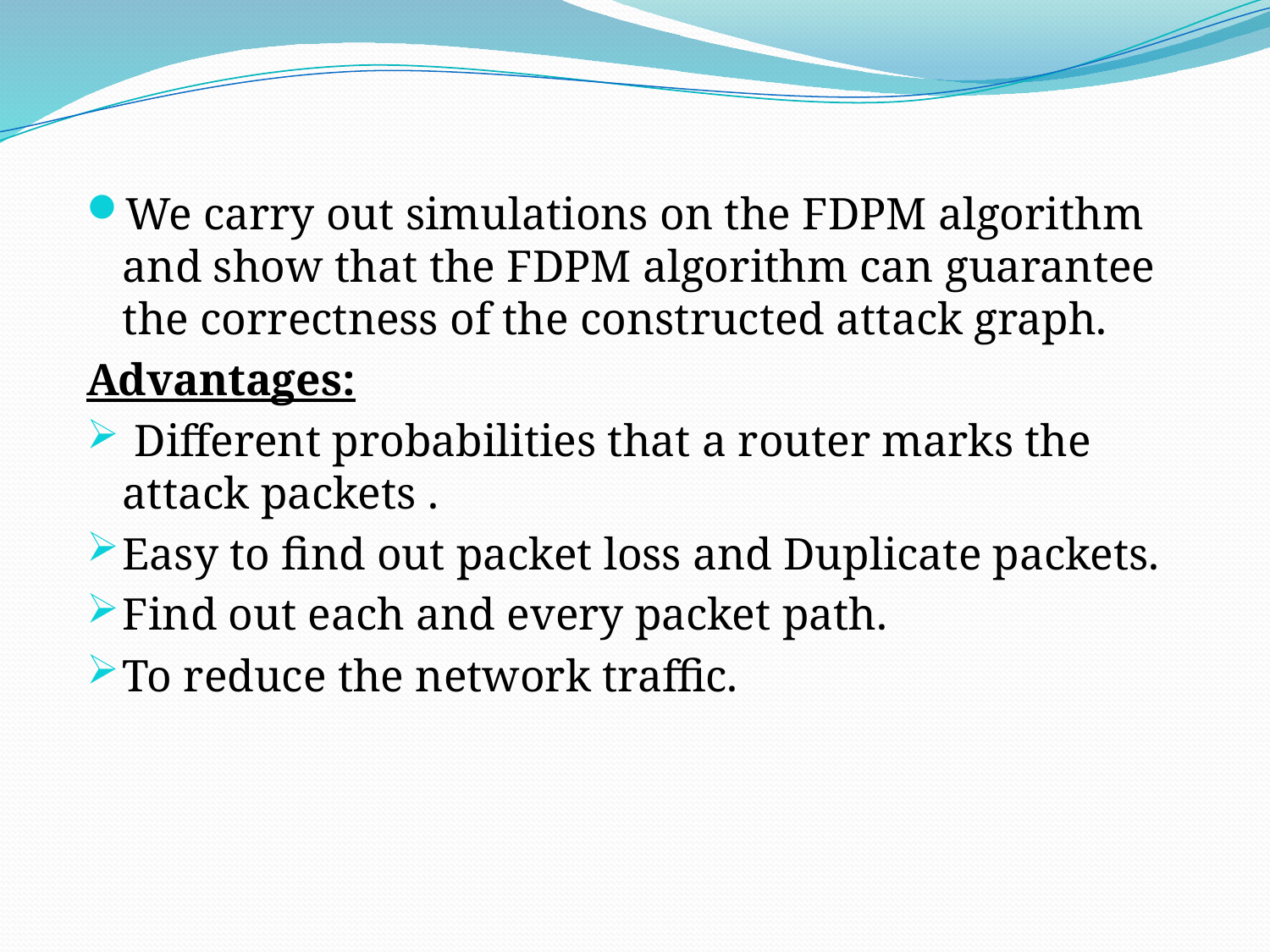

We carry out simulations on the FDPM algorithm and show that the FDPM algorithm can guarantee the correctness of the constructed attack graph.
Advantages:
 Different probabilities that a router marks the attack packets .
Easy to find out packet loss and Duplicate packets.
Find out each and every packet path.
To reduce the network traffic.